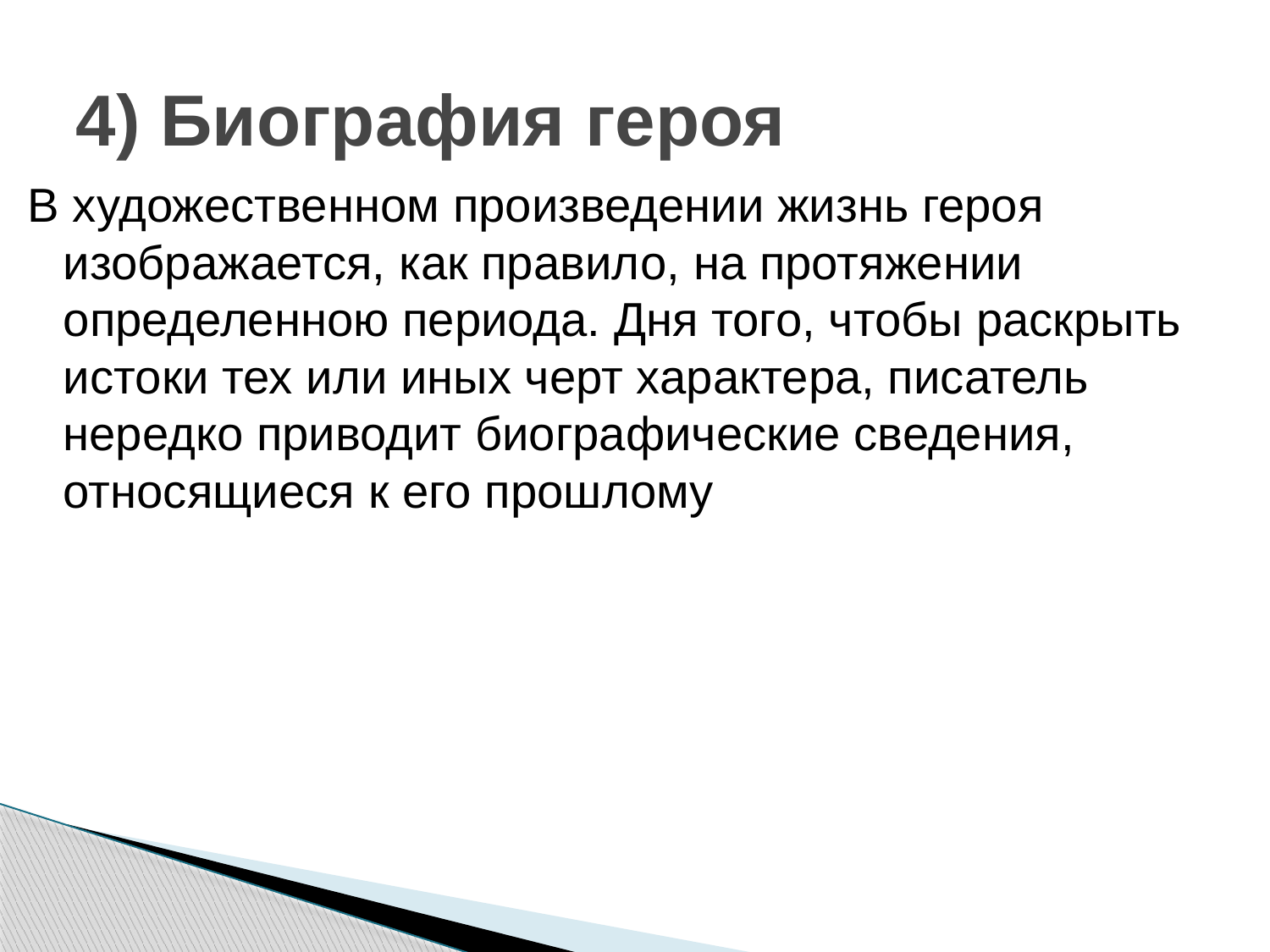

# 4) Биография героя
В художественном произведении жизнь героя изображается, как правило, на протяжении определенною периода. Дня того, чтобы раскрыть истоки тех или иных черт характера, писатель нередко приводит биографические сведения, относящиеся к его прошлому